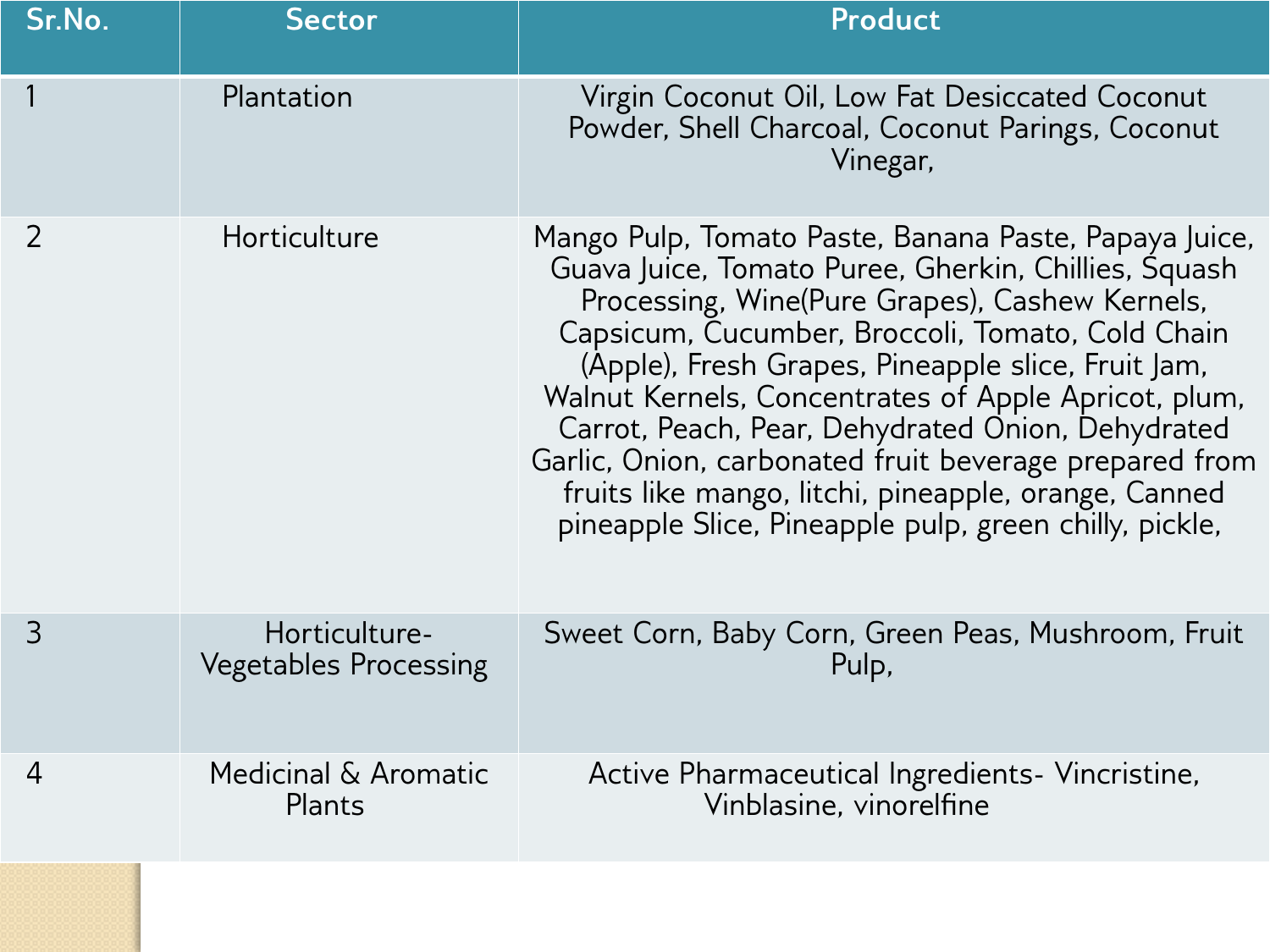

| Sr.No. | Sector | Product |
| --- | --- | --- |
| 1 | Plantation | Virgin Coconut Oil, Low Fat Desiccated Coconut Powder, Shell Charcoal, Coconut Parings, Coconut Vinegar, |
| 2 | Horticulture | Mango Pulp, Tomato Paste, Banana Paste, Papaya Juice, Guava Juice, Tomato Puree, Gherkin, Chillies, Squash Processing, Wine(Pure Grapes), Cashew Kernels, Capsicum, Cucumber, Broccoli, Tomato, Cold Chain (Apple), Fresh Grapes, Pineapple slice, Fruit Jam, Walnut Kernels, Concentrates of Apple Apricot, plum, Carrot, Peach, Pear, Dehydrated Onion, Dehydrated Garlic, Onion, carbonated fruit beverage prepared from fruits like mango, litchi, pineapple, orange, Canned pineapple Slice, Pineapple pulp, green chilly, pickle, |
| 3 | Horticulture- Vegetables Processing | Sweet Corn, Baby Corn, Green Peas, Mushroom, Fruit Pulp, |
| 4 | Medicinal & Aromatic Plants | Active Pharmaceutical Ingredients- Vincristine, Vinblasine, vinorelfine |